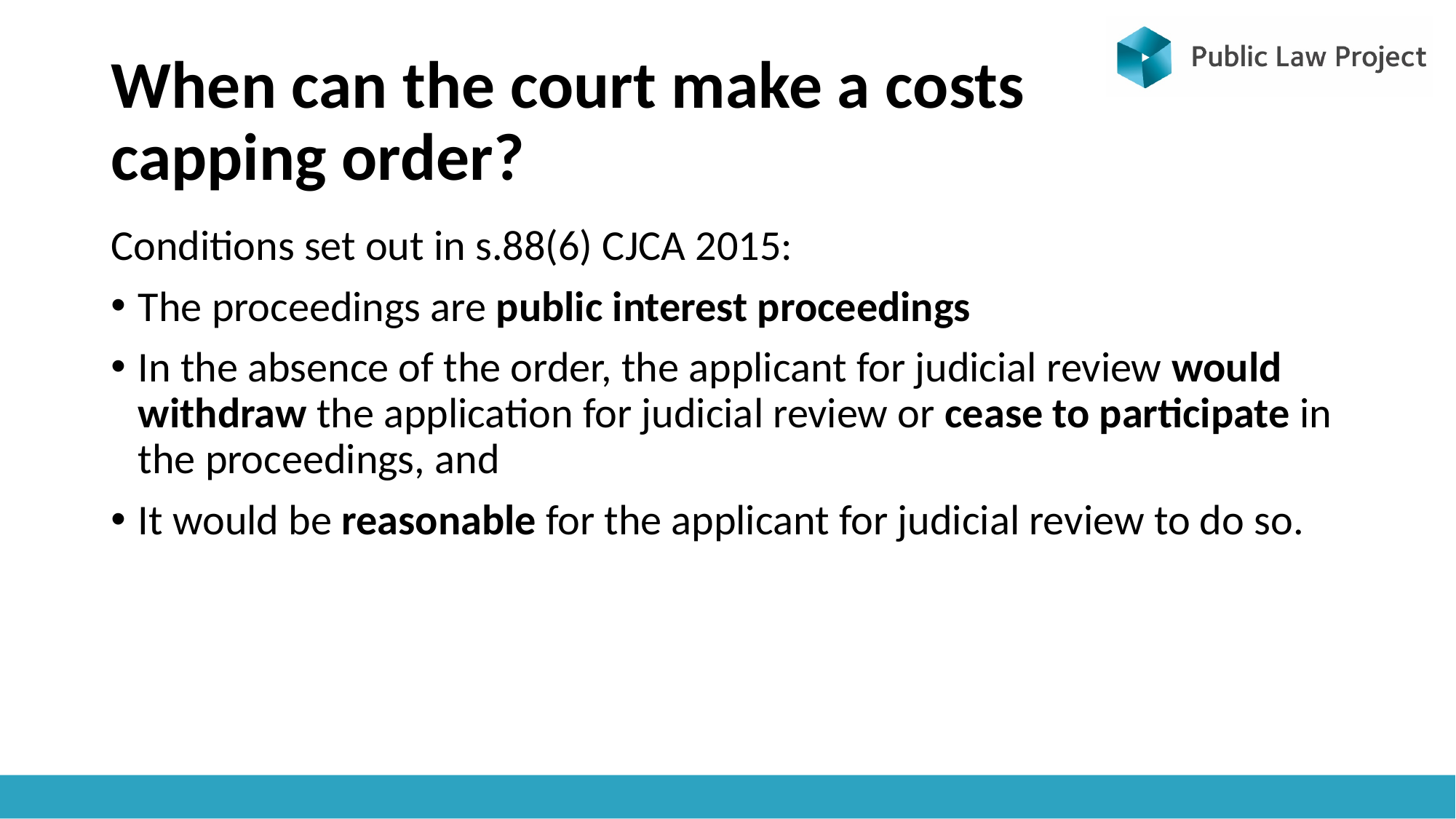

# When can the court make a costs capping order?
Conditions set out in s.88(6) CJCA 2015:
The proceedings are public interest proceedings
In the absence of the order, the applicant for judicial review would withdraw the application for judicial review or cease to participate in the proceedings, and
It would be reasonable for the applicant for judicial review to do so.